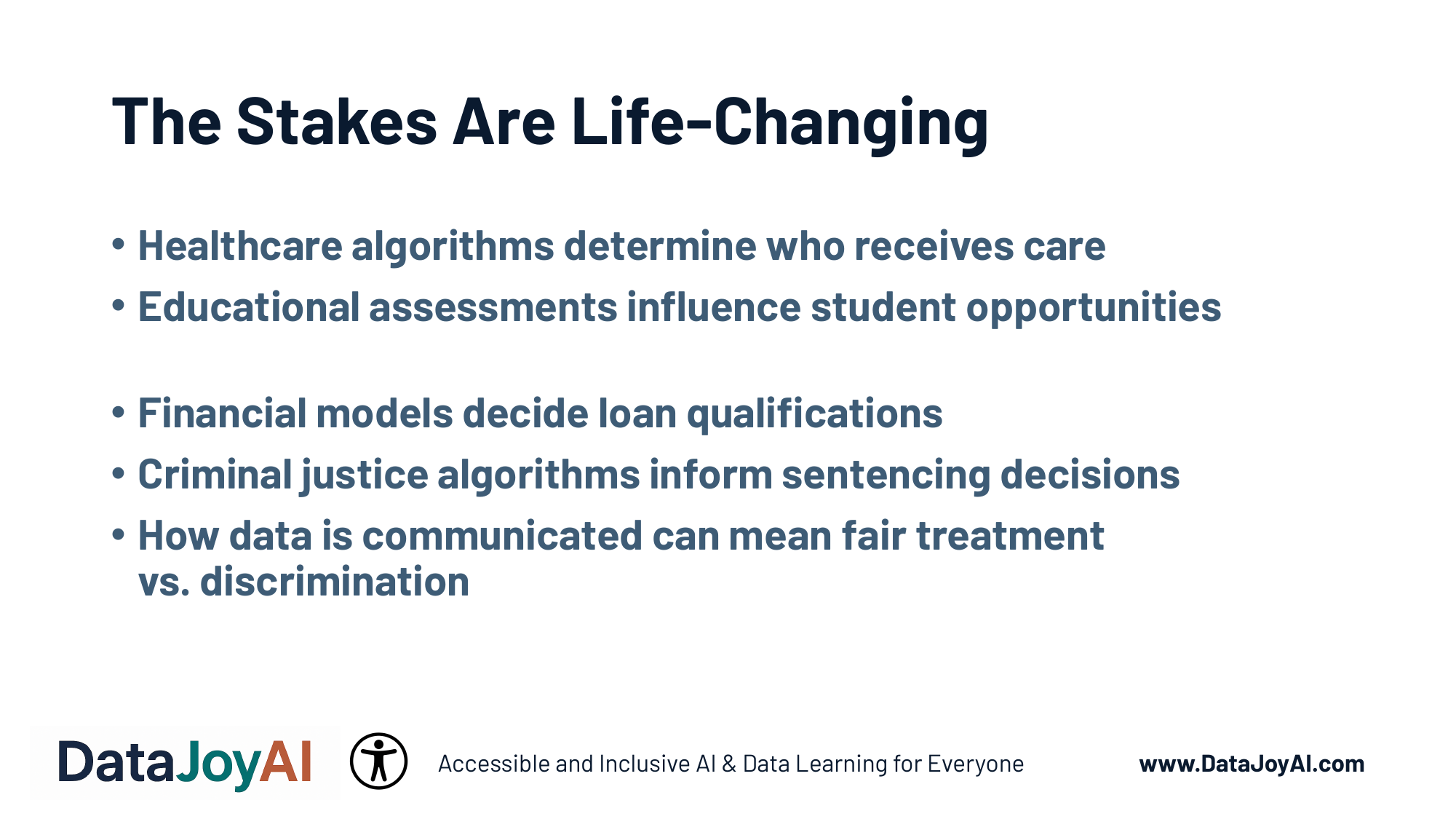

# The Stakes Are Life-Changing
Healthcare algorithms determine who receives care
Educational assessments influence student opportunities
Financial models decide loan qualifications
Criminal justice algorithms inform sentencing decisions
How data is communicated can mean fair treatment vs. discrimination